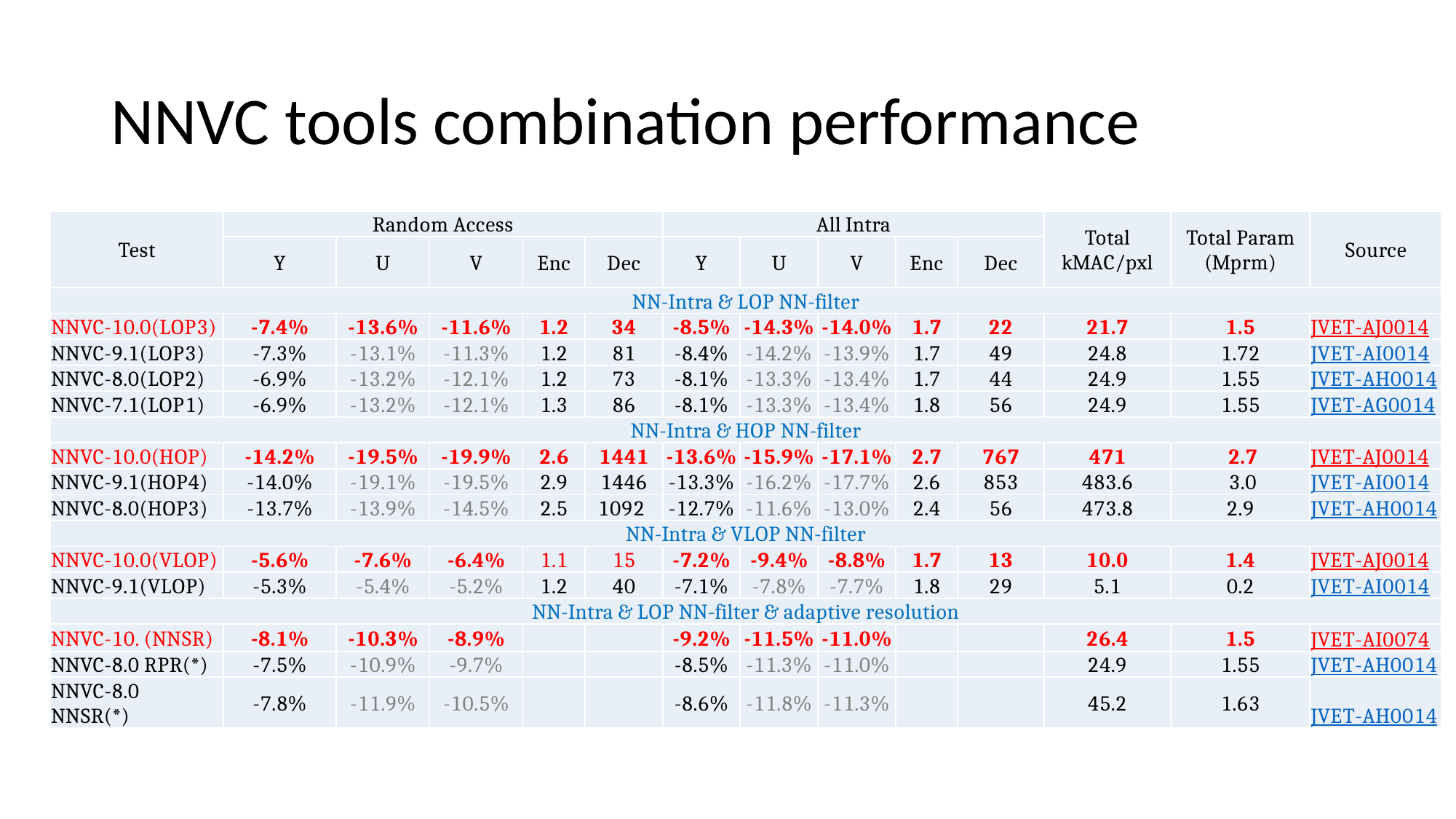

# NNVC tools combination performance
| Test | Random Access |  |  |  |  | All Intra |  |  |  |  | Total kMAC/pxl | Total Param (Mprm) | Source |
| --- | --- | --- | --- | --- | --- | --- | --- | --- | --- | --- | --- | --- | --- |
|  | Y | U | V | Enc | Dec | Y | U | V | Enc | Dec |  |  |  |
| NN-Intra & LOP NN-filter |  |  |  |  |  |  |  |  |  |  |  |  |  |
| NNVC-10.0(LOP3) | -7.4% | -13.6% | -11.6% | 1.2 | 34 | -8.5% | -14.3% | -14.0% | 1.7 | 22 | 21.7 | 1.5 | JVET-AJ0014 |
| NNVC-9.1(LOP3) | -7.3% | -13.1% | -11.3% | 1.2 | 81 | -8.4% | -14.2% | -13.9% | 1.7 | 49 | 24.8 | 1.72 | JVET-AI0014 |
| NNVC-8.0(LOP2) | -6.9% | -13.2% | -12.1% | 1.2 | 73 | -8.1% | -13.3% | -13.4% | 1.7 | 44 | 24.9 | 1.55 | JVET-AH0014 |
| NNVC-7.1(LOP1) | -6.9% | -13.2% | -12.1% | 1.3 | 86 | -8.1% | -13.3% | -13.4% | 1.8 | 56 | 24.9 | 1.55 | JVET-AG0014 |
| NN-Intra & HOP NN-filter |  |  |  |  |  |  |  |  |  |  |  |  |  |
| NNVC-10.0(HOP) | -14.2% | -19.5% | -19.9% | 2.6 | 1441 | -13.6% | -15.9% | -17.1% | 2.7 | 767 | 471 | 2.7 | JVET-AJ0014 |
| NNVC-9.1(HOP4) | -14.0% | -19.1% | -19.5% | 2.9 | 1446 | -13.3% | -16.2% | -17.7% | 2.6 | 853 | 483.6 | 3.0 | JVET-AI0014 |
| NNVC-8.0(HOP3) | -13.7% | -13.9% | -14.5% | 2.5 | 1092 | -12.7% | -11.6% | -13.0% | 2.4 | 56 | 473.8 | 2.9 | JVET-AH0014 |
| NN-Intra & VLOP NN-filter |  |  |  |  |  |  |  |  |  |  |  |  |  |
| NNVC-10.0(VLOP) | -5.6% | -7.6% | -6.4% | 1.1 | 15 | -7.2% | -9.4% | -8.8% | 1.7 | 13 | 10.0 | 1.4 | JVET-AJ0014 |
| NNVC-9.1(VLOP) | -5.3% | -5.4% | -5.2% | 1.2 | 40 | -7.1% | -7.8% | -7.7% | 1.8 | 29 | 5.1 | 0.2 | JVET-AI0014 |
| NN-Intra & LOP NN-filter & adaptive resolution |  |  |  |  |  |  |  |  |  |  |  |  |  |
| NNVC-10. (NNSR) | -8.1% | -10.3% | -8.9% |  |  | -9.2% | -11.5% | -11.0% |  |  | 26.4 | 1.5 | JVET-AI0074 |
| NNVC-8.0 RPR(\*) | -7.5% | -10.9% | -9.7% |  |  | -8.5% | -11.3% | -11.0% |  |  | 24.9 | 1.55 | JVET-AH0014 |
| NNVC-8.0 NNSR(\*) | -7.8% | -11.9% | -10.5% |  |  | -8.6% | -11.8% | -11.3% |  |  | 45.2 | 1.63 | JVET-AH0014 |